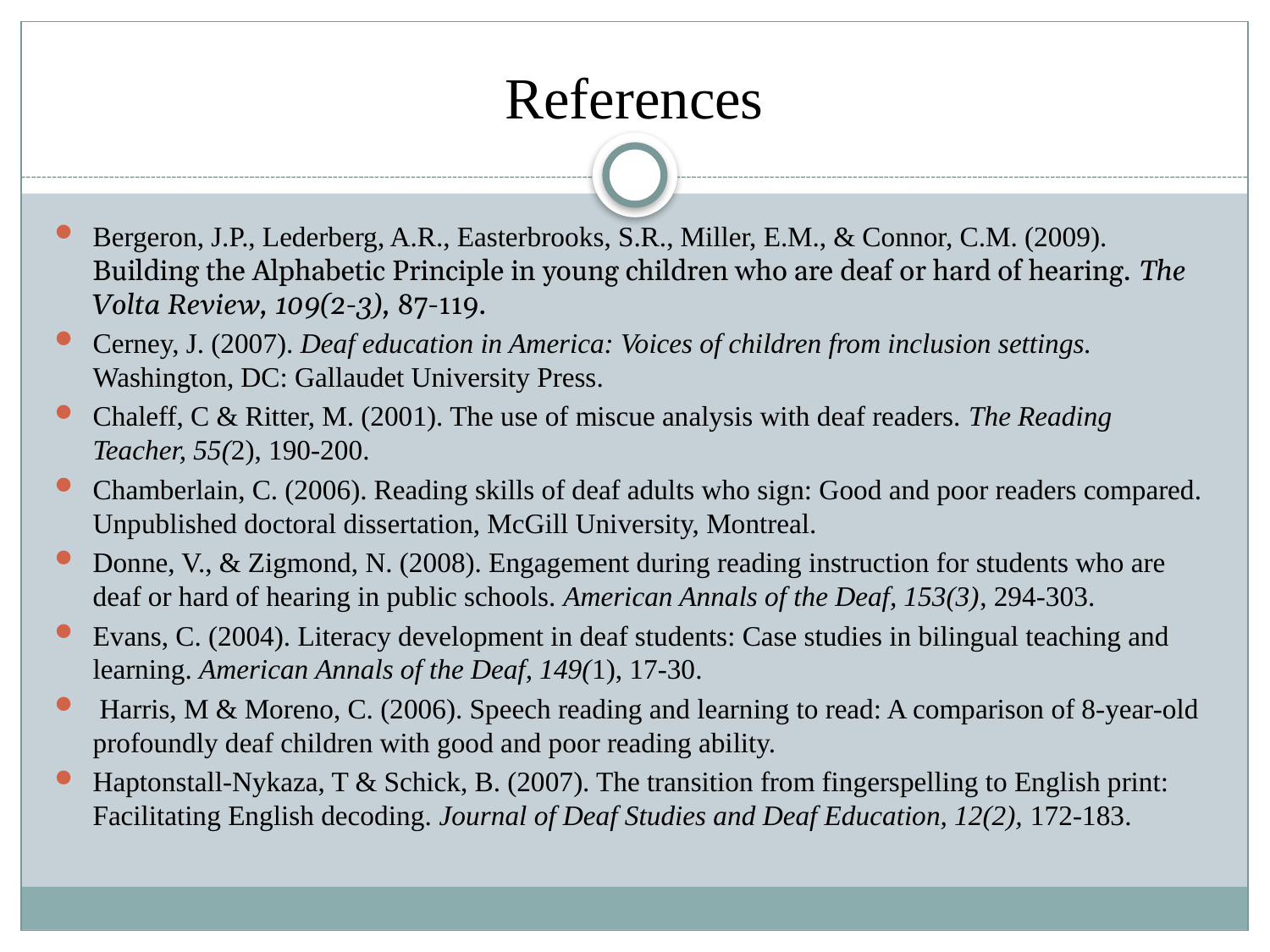

# References
Bergeron, J.P., Lederberg, A.R., Easterbrooks, S.R., Miller, E.M., & Connor, C.M. (2009). Building the Alphabetic Principle in young children who are deaf or hard of hearing. The Volta Review, 109(2-3), 87-119.
Cerney, J. (2007). Deaf education in America: Voices of children from inclusion settings. Washington, DC: Gallaudet University Press.
Chaleff, C & Ritter, M. (2001). The use of miscue analysis with deaf readers. The Reading Teacher, 55(2), 190-200.
Chamberlain, C. (2006). Reading skills of deaf adults who sign: Good and poor readers compared. Unpublished doctoral dissertation, McGill University, Montreal.
Donne, V., & Zigmond, N. (2008). Engagement during reading instruction for students who are deaf or hard of hearing in public schools. American Annals of the Deaf, 153(3), 294-303.
Evans, C. (2004). Literacy development in deaf students: Case studies in bilingual teaching and learning. American Annals of the Deaf, 149(1), 17-30.
 Harris, M & Moreno, C. (2006). Speech reading and learning to read: A comparison of 8-year-old profoundly deaf children with good and poor reading ability.
Haptonstall-Nykaza, T & Schick, B. (2007). The transition from fingerspelling to English print: Facilitating English decoding. Journal of Deaf Studies and Deaf Education, 12(2), 172-183.